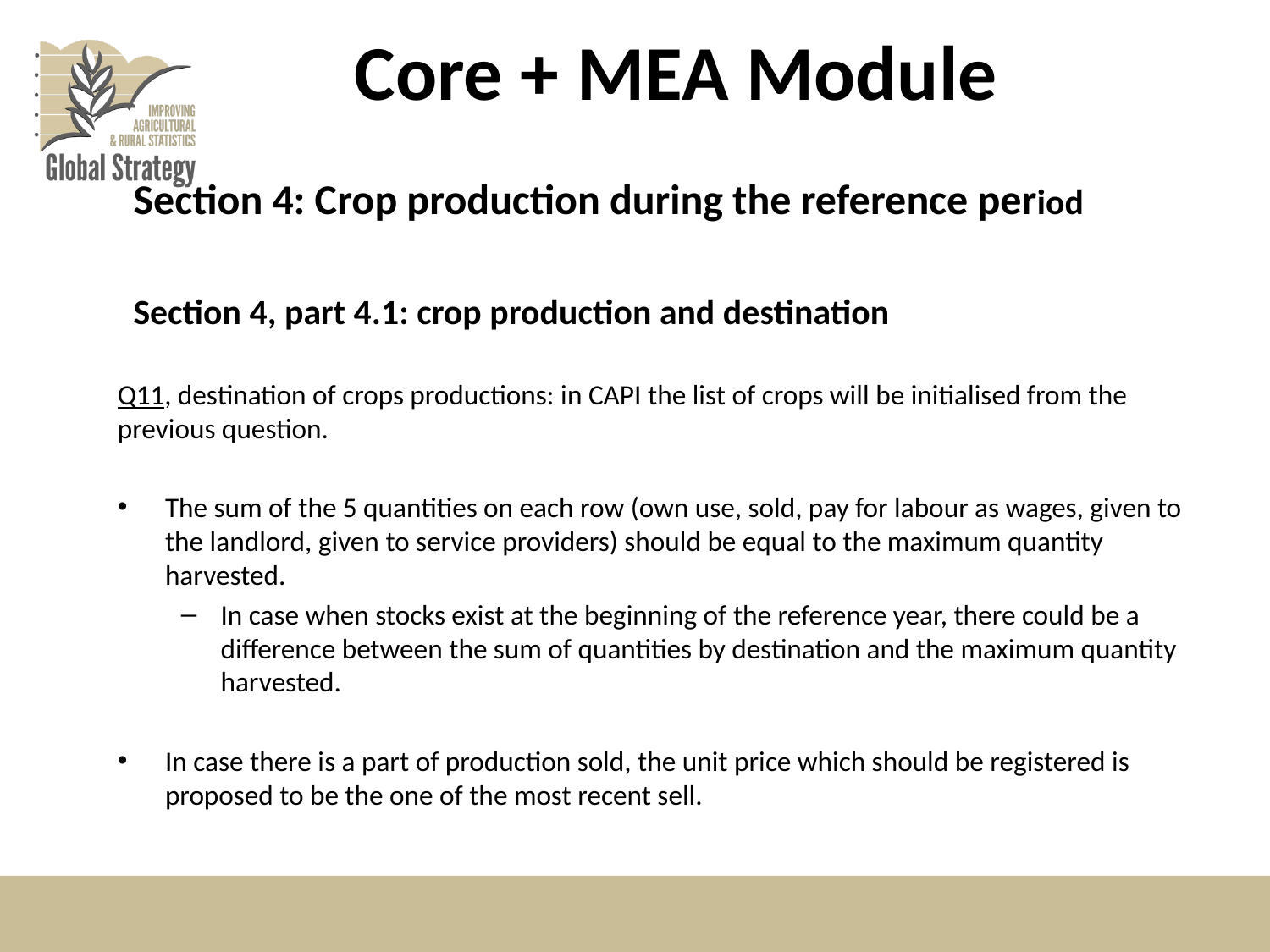

# Core + MEA Module
Section 4: Crop production during the reference period

Section 4, part 4.1: crop production and destination

Q11, destination of crops productions: in CAPI the list of crops will be initialised from the previous question.

The sum of the 5 quantities on each row (own use, sold, pay for labour as wages, given to the landlord, given to service providers) should be equal to the maximum quantity harvested.
In case when stocks exist at the beginning of the reference year, there could be a difference between the sum of quantities by destination and the maximum quantity harvested.

In case there is a part of production sold, the unit price which should be registered is proposed to be the one of the most recent sell.